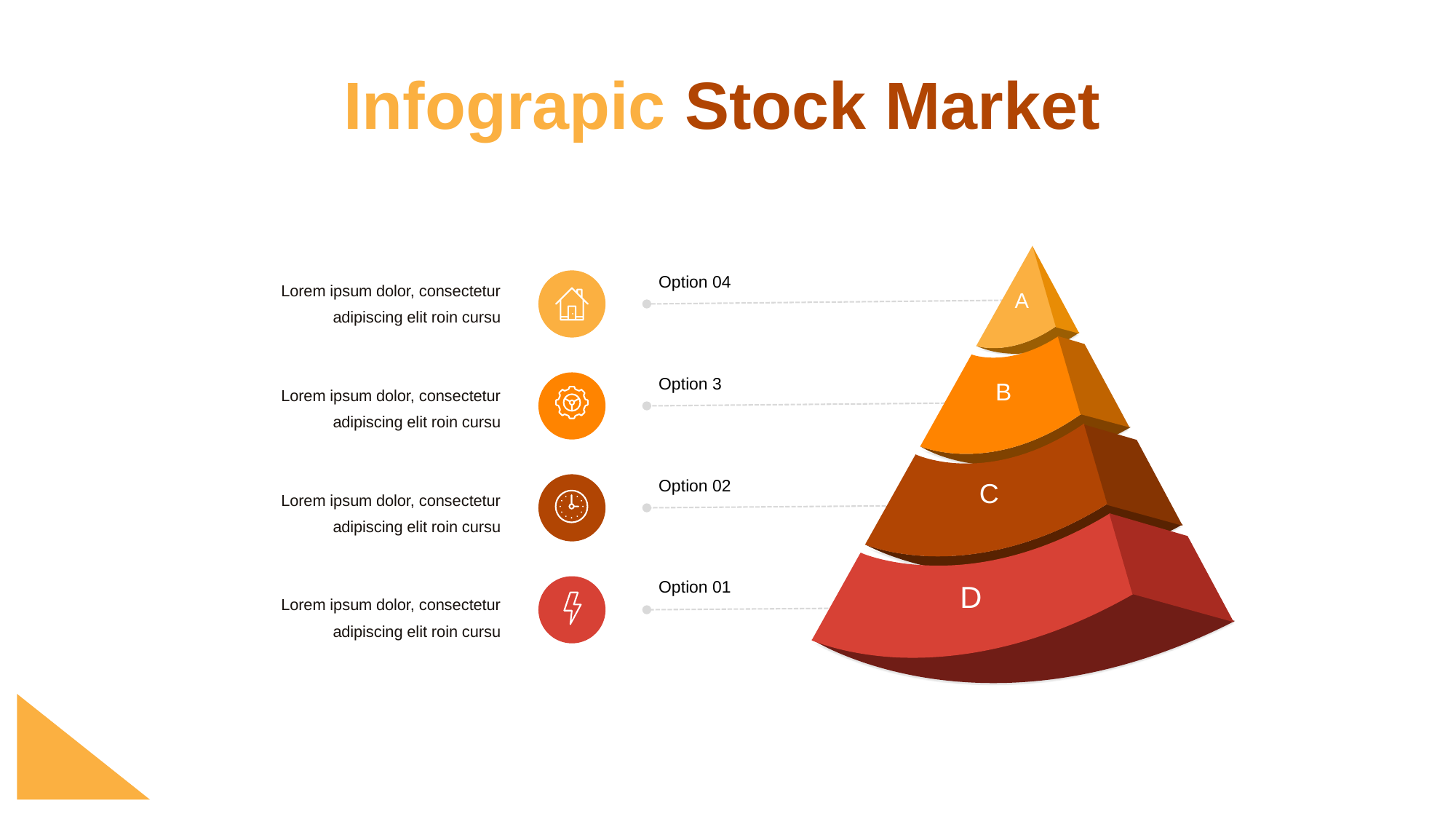

Infograpic Stock Market

A
Option 04
Lorem ipsum dolor, consectetur
adipiscing elit roin cursu

B
Option 3
Lorem ipsum dolor, consectetur
adipiscing elit roin cursu

C
Option 02

Lorem ipsum dolor, consectetur
adipiscing elit roin cursu

D
Option 01

Lorem ipsum dolor, consectetur
adipiscing elit roin cursu